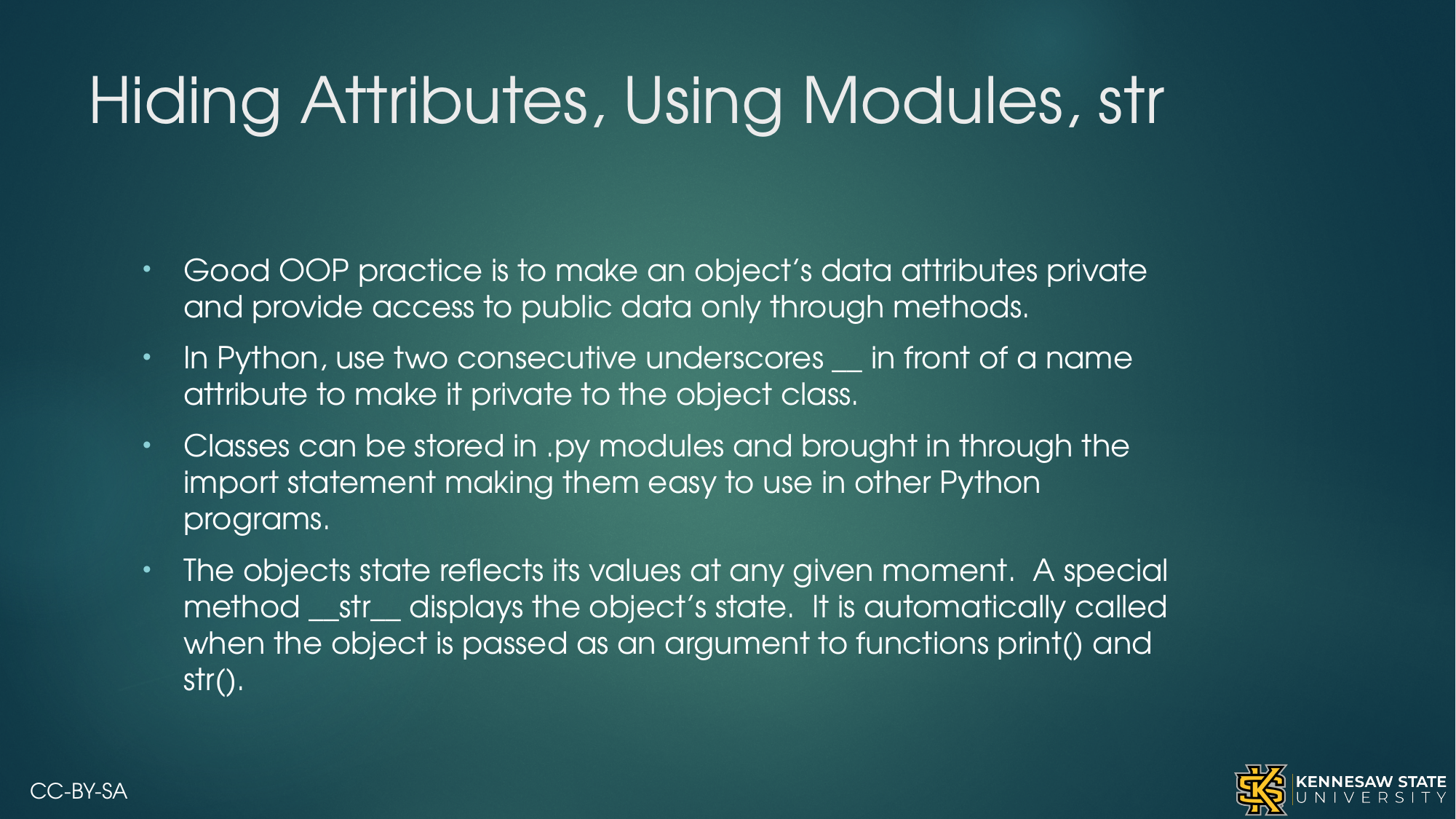

# Hiding Attributes, Using Modules, str
Good OOP practice is to make an object’s data attributes private and provide access to public data only through methods.
In Python, use two consecutive underscores __ in front of a name attribute to make it private to the object class.
Classes can be stored in .py modules and brought in through the import statement making them easy to use in other Python programs.
The objects state reflects its values at any given moment.  A special method __str__ displays the object’s state.  It is automatically called when the object is passed as an argument to functions print() and str().